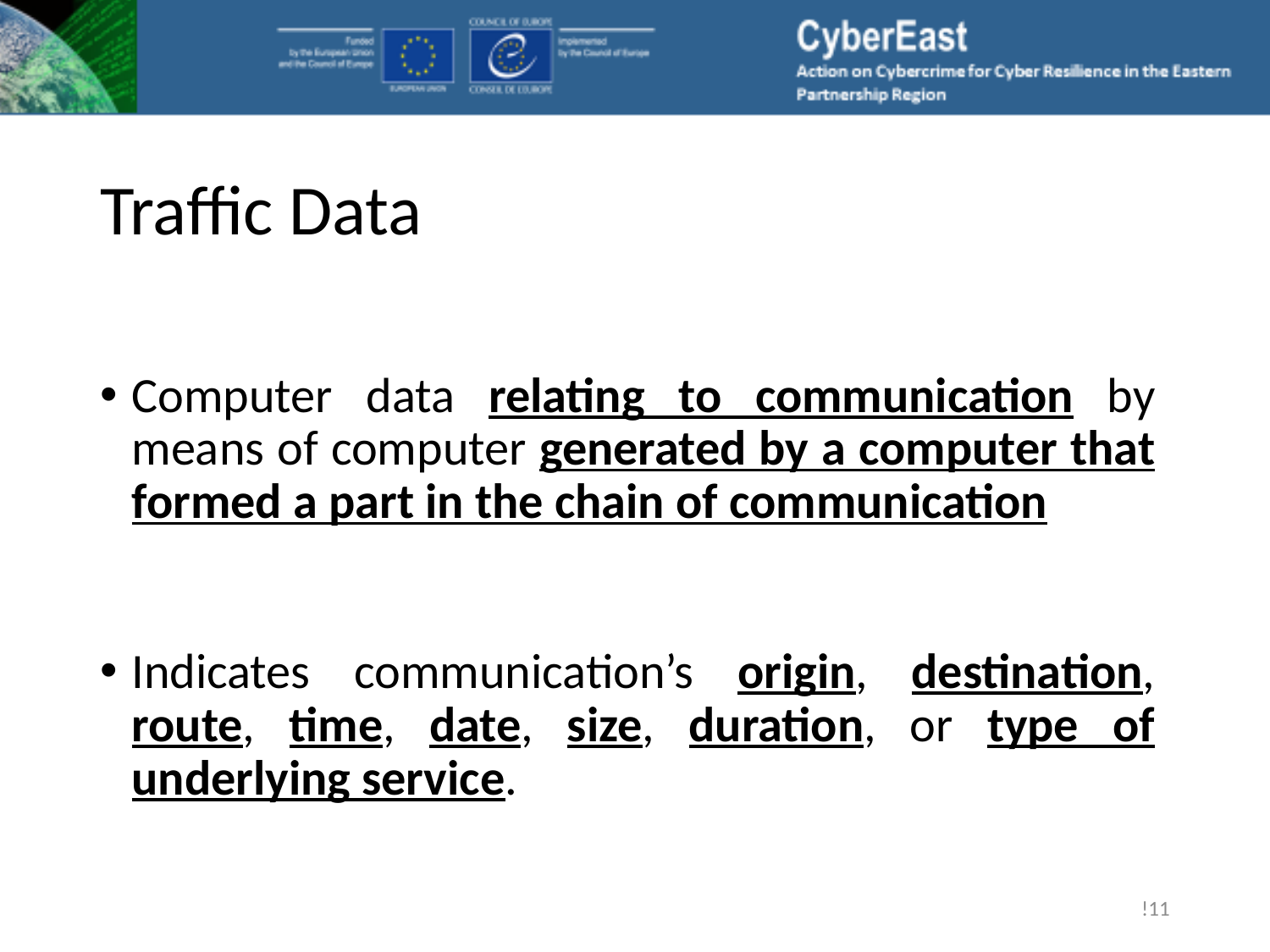

# Traffic Data
Computer data relating to communication by means of computer generated by a computer that formed a part in the chain of communication

Indicates communication’s origin, destination, route, time, date, size, duration, or type of underlying service.
!11